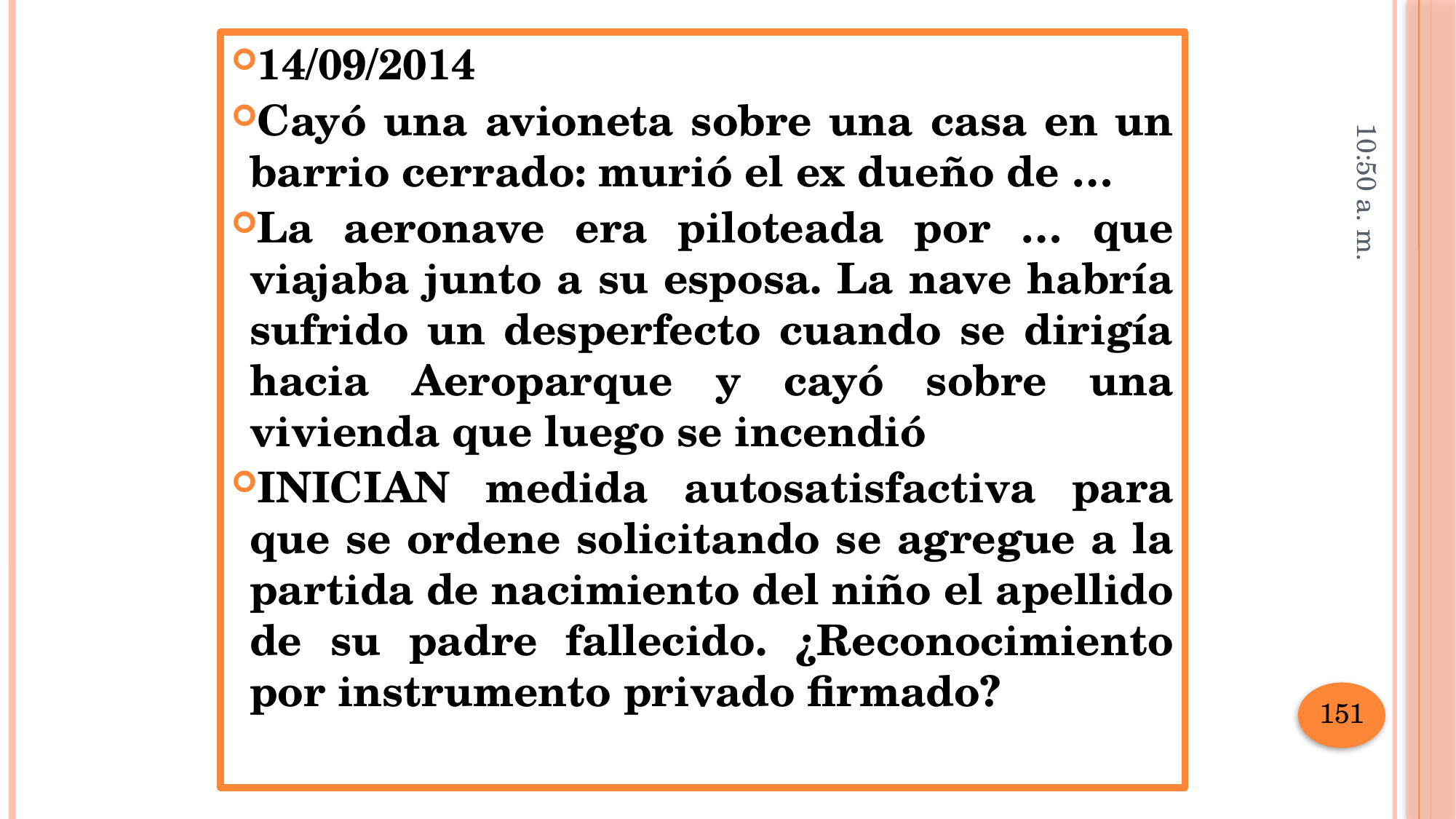

14/09/2014
Cayó una avioneta sobre una casa en un barrio cerrado: murió el ex dueño de …
La aeronave era piloteada por … que viajaba junto a su esposa. La nave habría sufrido un desperfecto cuando se dirigía hacia Aeroparque y cayó sobre una vivienda que luego se incendió
INICIAN medida autosatisfactiva para que se ordene solicitando se agregue a la partida de nacimiento del niño el apellido de su padre fallecido. ¿Reconocimiento por instrumento privado firmado?

10:50 a. m.
151